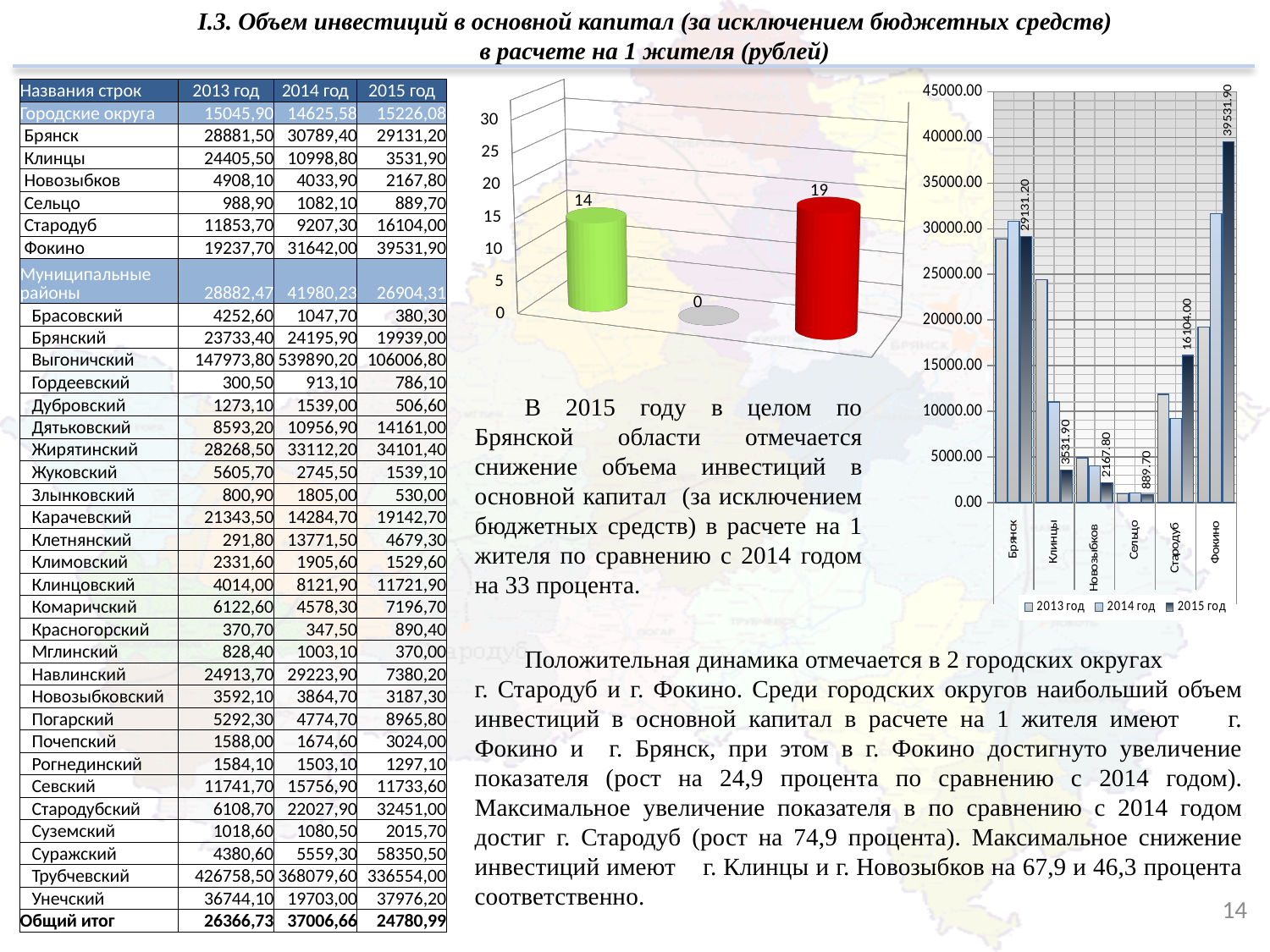

I.3. Объем инвестиций в основной капитал (за исключением бюджетных средств)
в расчете на 1 жителя (рублей)

### Chart

| Category | 2013 год | 2014 год | 2015 год |
|---|---|---|---|
|  Брянск | 28881.5 | 30789.4 | 29131.2 |
|  Клинцы | 24405.5 | 10998.8 | 3531.9 |
|  Новозыбков | 4908.1 | 4033.9 | 2167.8 |
|  Сельцо | 988.9 | 1082.1 | 889.7 |
|  Стародуб | 11853.7 | 9207.299999999988 | 16104.0 |
|  Фокино | 19237.7 | 31642.0 | 39531.9 |
| Названия строк | 2013 год | 2014 год | 2015 год |
| --- | --- | --- | --- |
| Городские округа | 15045,90 | 14625,58 | 15226,08 |
| Брянск | 28881,50 | 30789,40 | 29131,20 |
| Клинцы | 24405,50 | 10998,80 | 3531,90 |
| Новозыбков | 4908,10 | 4033,90 | 2167,80 |
| Сельцо | 988,90 | 1082,10 | 889,70 |
| Стародуб | 11853,70 | 9207,30 | 16104,00 |
| Фокино | 19237,70 | 31642,00 | 39531,90 |
| Муниципальные районы | 28882,47 | 41980,23 | 26904,31 |
| Брасовский | 4252,60 | 1047,70 | 380,30 |
| Брянский | 23733,40 | 24195,90 | 19939,00 |
| Выгоничский | 147973,80 | 539890,20 | 106006,80 |
| Гордеевский | 300,50 | 913,10 | 786,10 |
| Дубровский | 1273,10 | 1539,00 | 506,60 |
| Дятьковский | 8593,20 | 10956,90 | 14161,00 |
| Жирятинский | 28268,50 | 33112,20 | 34101,40 |
| Жуковский | 5605,70 | 2745,50 | 1539,10 |
| Злынковский | 800,90 | 1805,00 | 530,00 |
| Карачевский | 21343,50 | 14284,70 | 19142,70 |
| Клетнянский | 291,80 | 13771,50 | 4679,30 |
| Климовский | 2331,60 | 1905,60 | 1529,60 |
| Клинцовский | 4014,00 | 8121,90 | 11721,90 |
| Комаричский | 6122,60 | 4578,30 | 7196,70 |
| Красногорский | 370,70 | 347,50 | 890,40 |
| Мглинский | 828,40 | 1003,10 | 370,00 |
| Навлинский | 24913,70 | 29223,90 | 7380,20 |
| Новозыбковский | 3592,10 | 3864,70 | 3187,30 |
| Погарский | 5292,30 | 4774,70 | 8965,80 |
| Почепский | 1588,00 | 1674,60 | 3024,00 |
| Рогнединский | 1584,10 | 1503,10 | 1297,10 |
| Севский | 11741,70 | 15756,90 | 11733,60 |
| Стародубский | 6108,70 | 22027,90 | 32451,00 |
| Суземский | 1018,60 | 1080,50 | 2015,70 |
| Суражский | 4380,60 | 5559,30 | 58350,50 |
| Трубчевский | 426758,50 | 368079,60 | 336554,00 |
| Унечский | 36744,10 | 19703,00 | 37976,20 |
| Общий итог | 26366,73 | 37006,66 | 24780,99 |

[unsupported chart]

В 2015 году в целом по Брянской области отмечается снижение объема инвестиций в основной капитал  (за исключением бюджетных средств) в расчете на 1 жителя по сравнению с 2014 годом на 33 процента.
Положительная динамика отмечается в 2 городских округах             г. Стародуб и г. Фокино. Среди городских округов наибольший объем инвестиций в основной капитал в расчете на 1 жителя имеют    г. Фокино и  г. Брянск, при этом в г. Фокино достигнуто увеличение показателя (рост на 24,9 процента по сравнению с 2014 годом). Максимальное увеличение показателя в по сравнению с 2014 годом достиг г. Стародуб (рост на 74,9 процента). Максимальное снижение инвестиций имеют    г. Клинцы и г. Новозыбков на 67,9 и 46,3 процента соответственно.

14